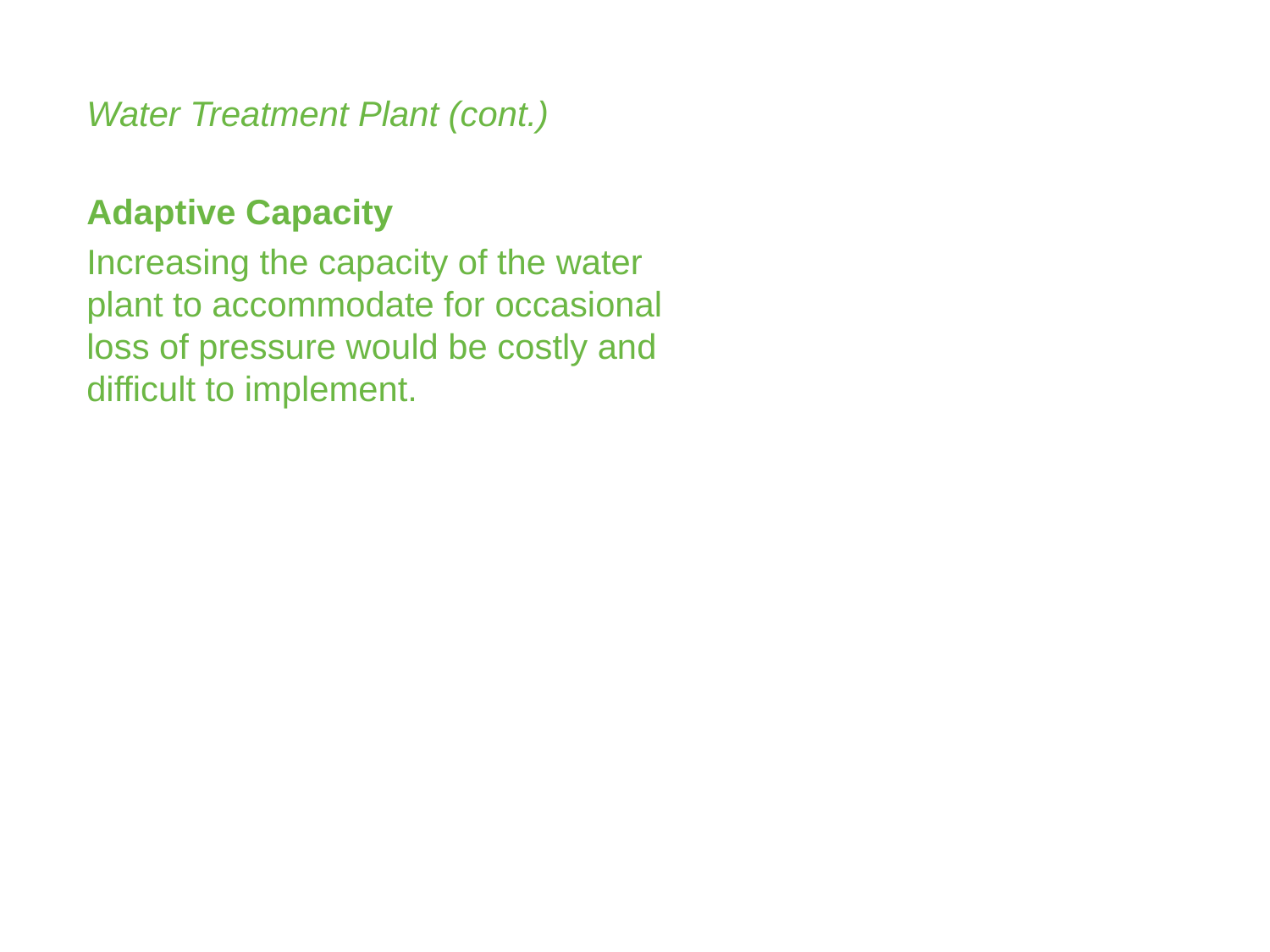

Water Treatment Plant (cont.)

Adaptive Capacity
Increasing the capacity of the water plant to accommodate for occasional loss of pressure would be costly and difficult to implement.